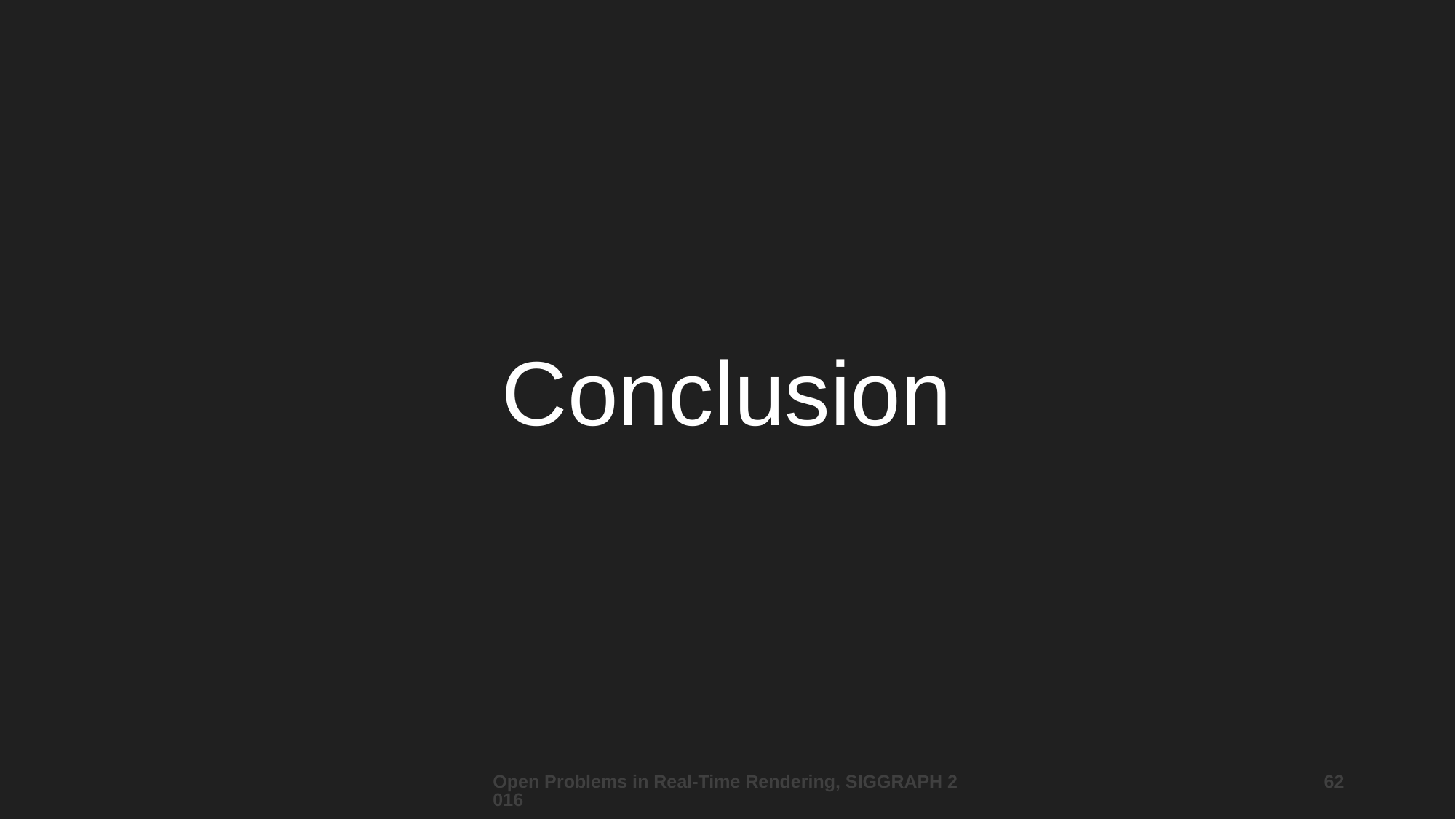

# Conclusion

Open Problems in Real-Time Rendering, SIGGRAPH 2016
62